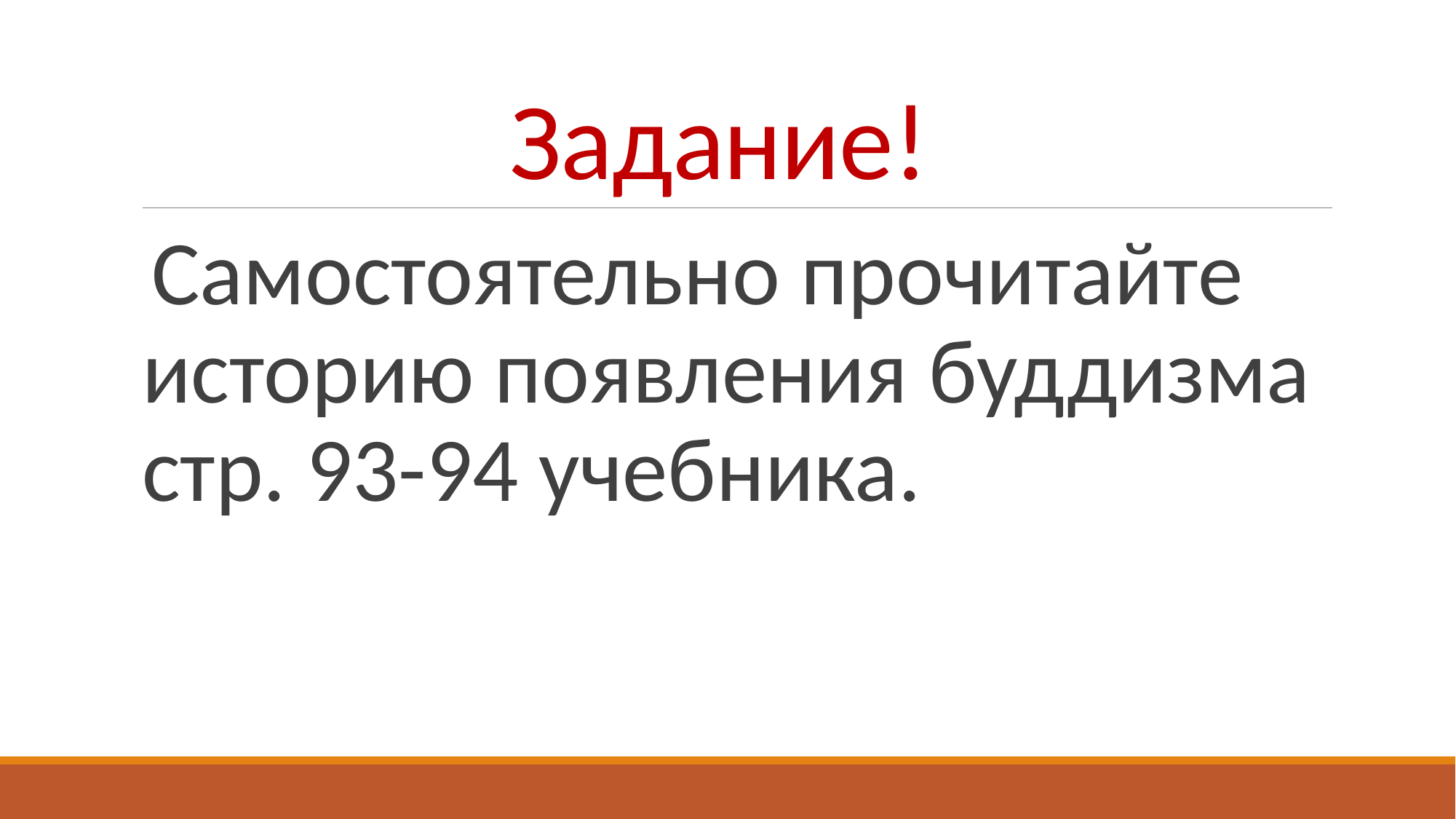

# Задание!
Самостоятельно прочитайте историю появления буддизма стр. 93-94 учебника.